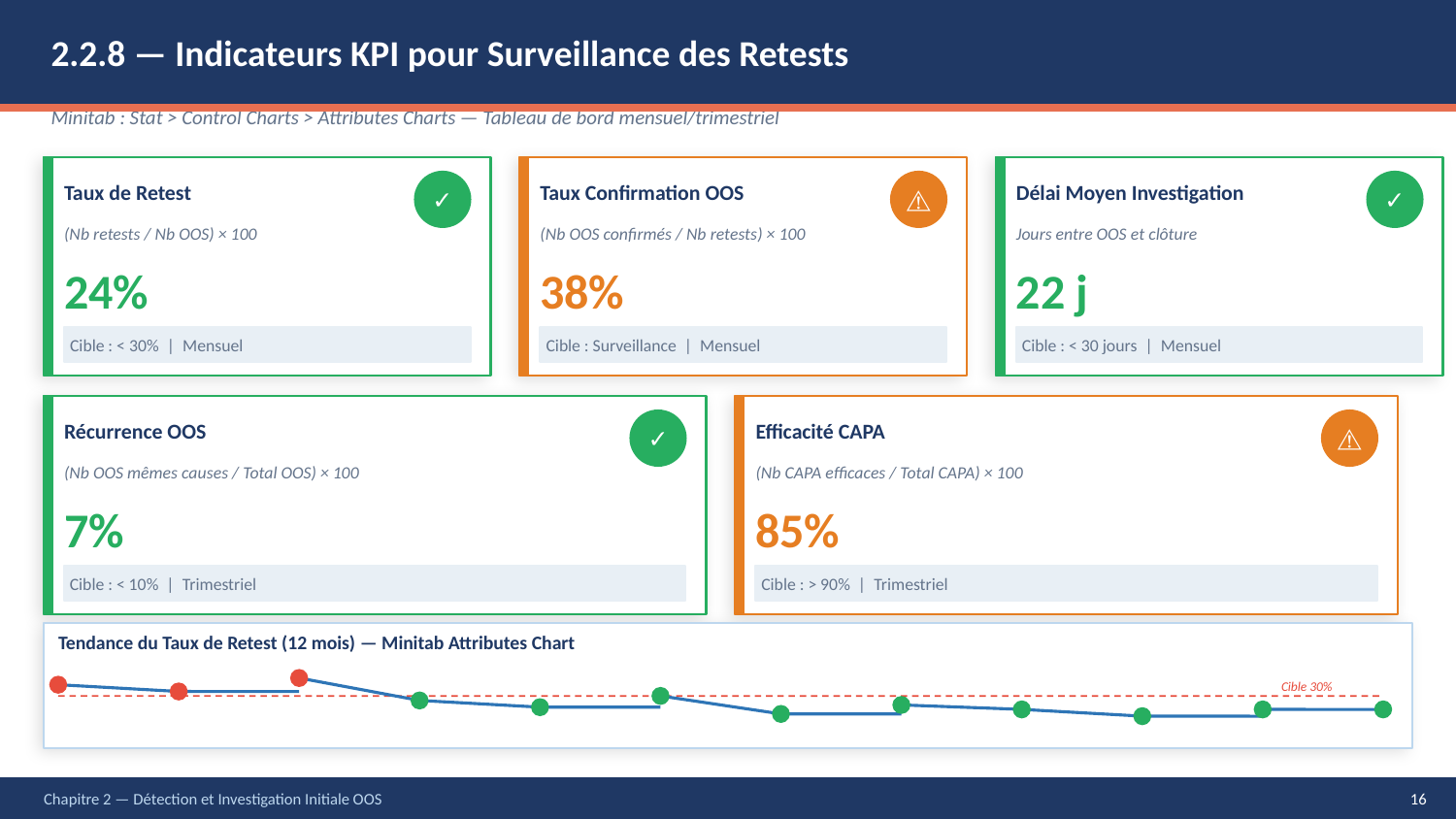

2.2.8 — Indicateurs KPI pour Surveillance des Retests

Minitab : Stat > Control Charts > Attributes Charts — Tableau de bord mensuel/trimestriel

Taux de Retest

✓
Taux Confirmation OOS

⚠
Délai Moyen Investigation

✓
(Nb retests / Nb OOS) × 100
(Nb OOS confirmés / Nb retests) × 100
Jours entre OOS et clôture
24%
38%
22 j

Cible : < 30%  |  Mensuel

Cible : Surveillance  |  Mensuel

Cible : < 30 jours  |  Mensuel

Récurrence OOS

✓
Efficacité CAPA

⚠
(Nb OOS mêmes causes / Total OOS) × 100
(Nb CAPA efficaces / Total CAPA) × 100
7%
85%

Cible : < 10%  |  Trimestriel

Cible : > 90%  |  Trimestriel

Tendance du Taux de Retest (12 mois) — Minitab Attributes Chart

Cible 30%

Chapitre 2 — Détection et Investigation Initiale OOS
16